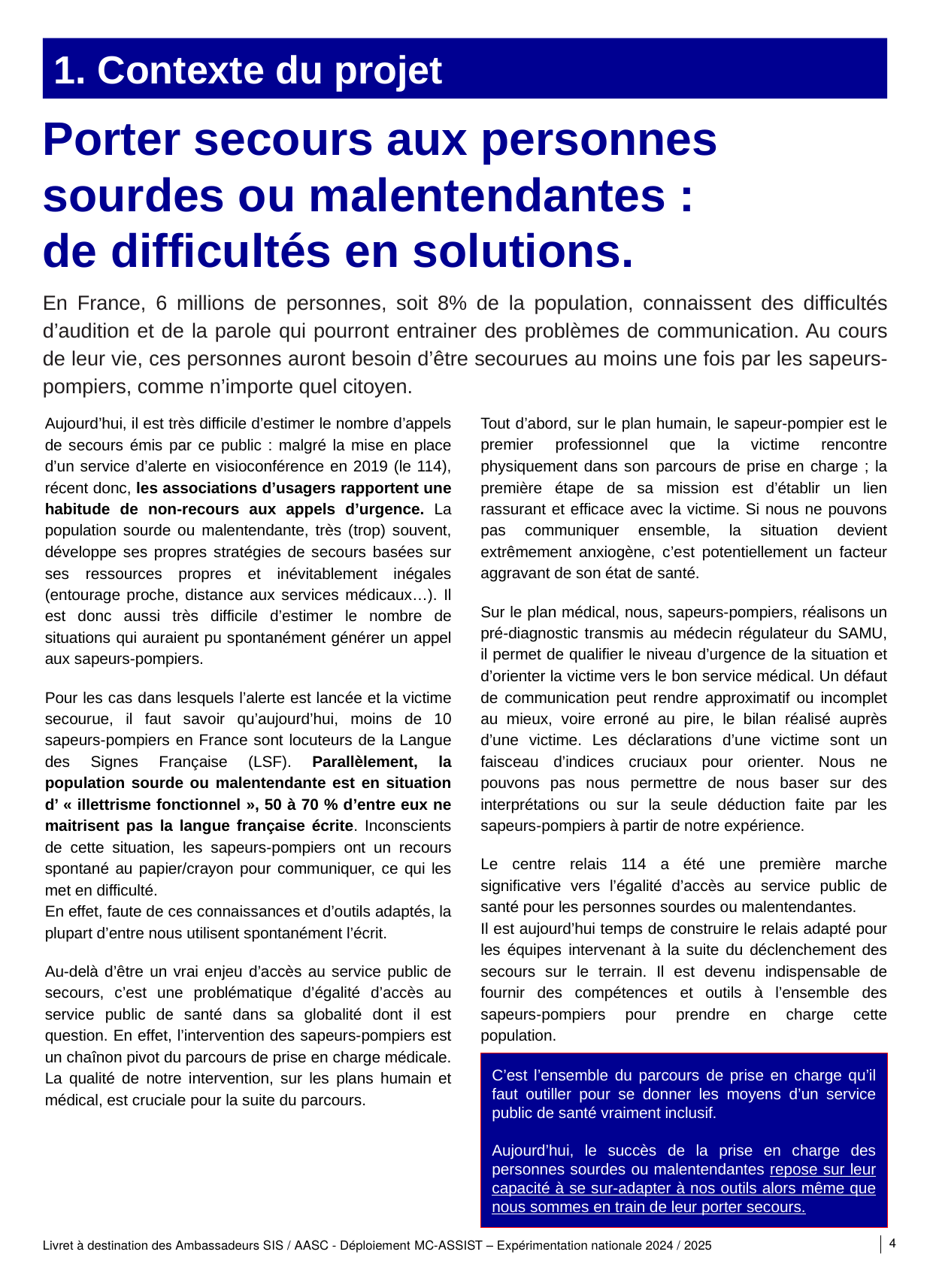

1. Contexte du projet
Porter secours aux personnes sourdes ou malentendantes :
de difficultés en solutions.
En France, 6 millions de personnes, soit 8% de la population, connaissent des difficultés d’audition et de la parole qui pourront entrainer des problèmes de communication. Au cours de leur vie, ces personnes auront besoin d’être secourues au moins une fois par les sapeurs-pompiers, comme n’importe quel citoyen.
Aujourd’hui, il est très difficile d’estimer le nombre d’appels de secours émis par ce public : malgré la mise en place d’un service d’alerte en visioconférence en 2019 (le 114), récent donc, les associations d’usagers rapportent une habitude de non-recours aux appels d’urgence. La population sourde ou malentendante, très (trop) souvent, développe ses propres stratégies de secours basées sur ses ressources propres et inévitablement inégales (entourage proche, distance aux services médicaux…). Il est donc aussi très difficile d’estimer le nombre de situations qui auraient pu spontanément générer un appel aux sapeurs-pompiers.

Pour les cas dans lesquels l’alerte est lancée et la victime secourue, il faut savoir qu’aujourd’hui, moins de 10 sapeurs-pompiers en France sont locuteurs de la Langue des Signes Française (LSF). Parallèlement, la population sourde ou malentendante est en situation d’ « illettrisme fonctionnel », 50 à 70 % d’entre eux ne maitrisent pas la langue française écrite. Inconscients de cette situation, les sapeurs-pompiers ont un recours spontané au papier/crayon pour communiquer, ce qui les met en difficulté.
En effet, faute de ces connaissances et d’outils adaptés, la plupart d’entre nous utilisent spontanément l’écrit.

Au-delà d’être un vrai enjeu d’accès au service public de secours, c’est une problématique d’égalité d’accès au service public de santé dans sa globalité dont il est question. En effet, l’intervention des sapeurs-pompiers est un chaînon pivot du parcours de prise en charge médicale. La qualité de notre intervention, sur les plans humain et médical, est cruciale pour la suite du parcours.
Tout d’abord, sur le plan humain, le sapeur-pompier est le premier professionnel que la victime rencontre physiquement dans son parcours de prise en charge ; la première étape de sa mission est d’établir un lien rassurant et efficace avec la victime. Si nous ne pouvons pas communiquer ensemble, la situation devient extrêmement anxiogène, c’est potentiellement un facteur aggravant de son état de santé.

Sur le plan médical, nous, sapeurs-pompiers, réalisons un pré-diagnostic transmis au médecin régulateur du SAMU, il permet de qualifier le niveau d’urgence de la situation et d’orienter la victime vers le bon service médical. Un défaut de communication peut rendre approximatif ou incomplet au mieux, voire erroné au pire, le bilan réalisé auprès d’une victime. Les déclarations d’une victime sont un faisceau d’indices cruciaux pour orienter. Nous ne pouvons pas nous permettre de nous baser sur des interprétations ou sur la seule déduction faite par les sapeurs-pompiers à partir de notre expérience.

Le centre relais 114 a été une première marche significative vers l’égalité d’accès au service public de santé pour les personnes sourdes ou malentendantes.
Il est aujourd’hui temps de construire le relais adapté pour les équipes intervenant à la suite du déclenchement des secours sur le terrain. Il est devenu indispensable de fournir des compétences et outils à l’ensemble des sapeurs-pompiers pour prendre en charge cette population.

C’est l’ensemble du parcours de prise en charge qu’il faut outiller pour se donner les moyens d’un service public de santé vraiment inclusif.

Aujourd’hui, le succès de la prise en charge des personnes sourdes ou malentendantes repose sur leur capacité à se sur-adapter à nos outils alors même que nous sommes en train de leur porter secours.